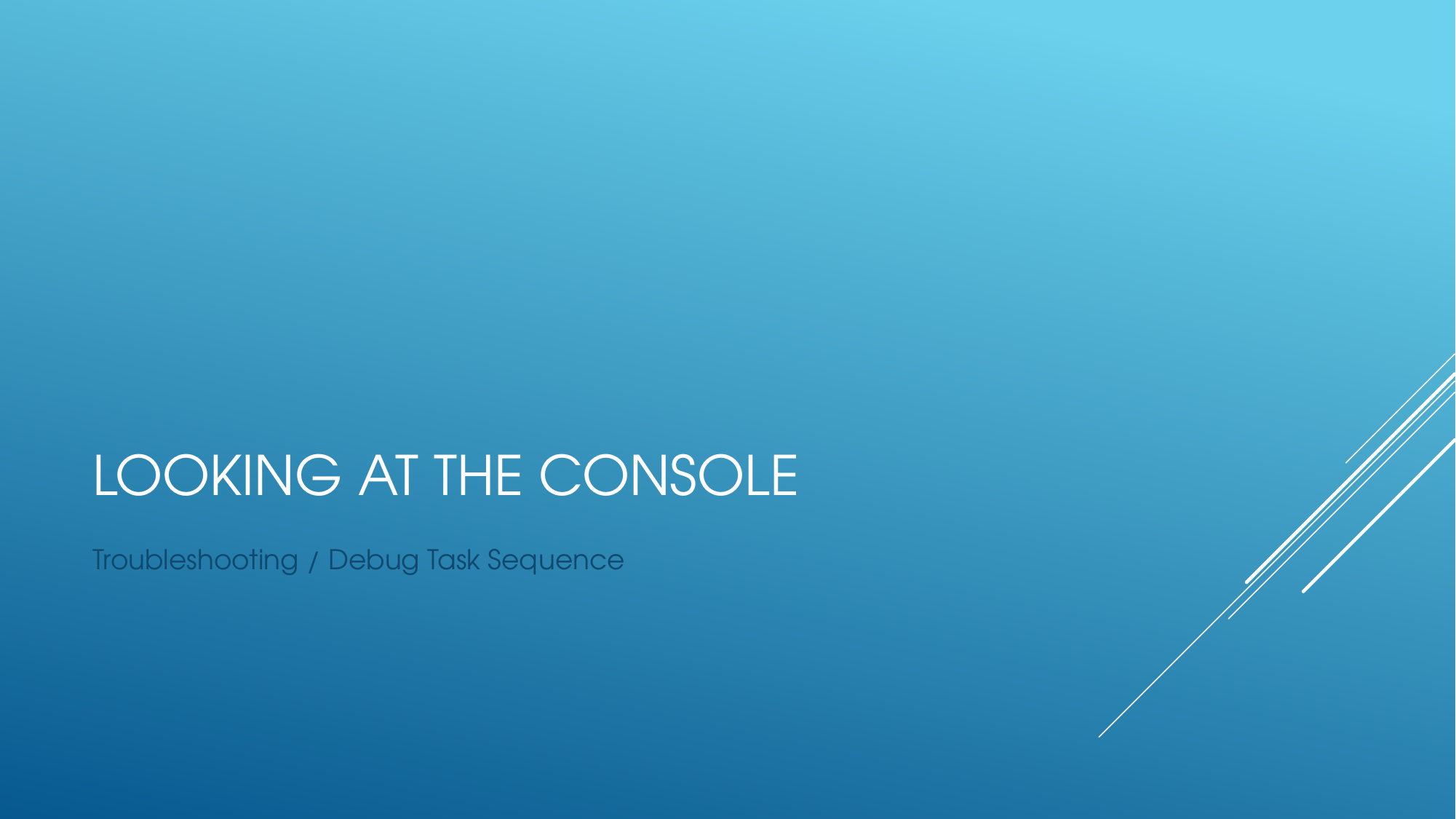

# Looking at the Console
Troubleshooting / Debug Task Sequence